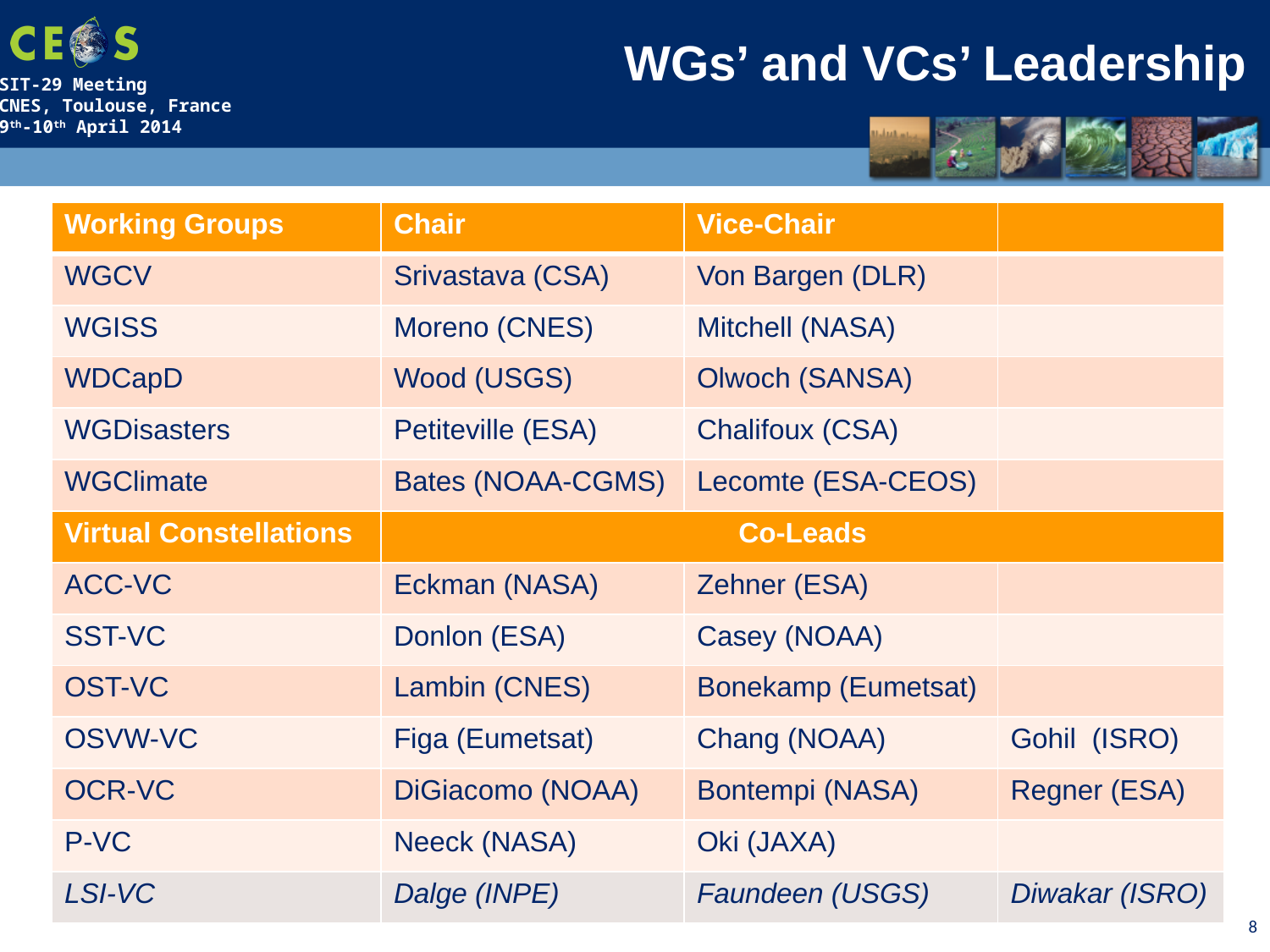

# WGs’ and VCs’ Leadership
| Working Groups | Chair | Vice-Chair |  |
| --- | --- | --- | --- |
| WGCV | Srivastava (CSA) | Von Bargen (DLR) |  |
| WGISS | Moreno (CNES) | Mitchell (NASA) |  |
| WDCapD | Wood (USGS) | Olwoch (SANSA) |  |
| WGDisasters | Petiteville (ESA) | Chalifoux (CSA) |  |
| WGClimate | Bates (NOAA-CGMS) | Lecomte (ESA-CEOS) |  |
| Virtual Constellations | Co-Leads |  |  |
| ACC-VC | Eckman (NASA) | Zehner (ESA) |  |
| SST-VC | Donlon (ESA) | Casey (NOAA) |  |
| OST-VC | Lambin (CNES) | Bonekamp (Eumetsat) |  |
| OSVW-VC | Figa (Eumetsat) | Chang (NOAA) | Gohil (ISRO) |
| OCR-VC | DiGiacomo (NOAA) | Bontempi (NASA) | Regner (ESA) |
| P-VC | Neeck (NASA) | Oki (JAXA) |  |
| LSI-VC | Dalge (INPE) | Faundeen (USGS) | Diwakar (ISRO) |
8